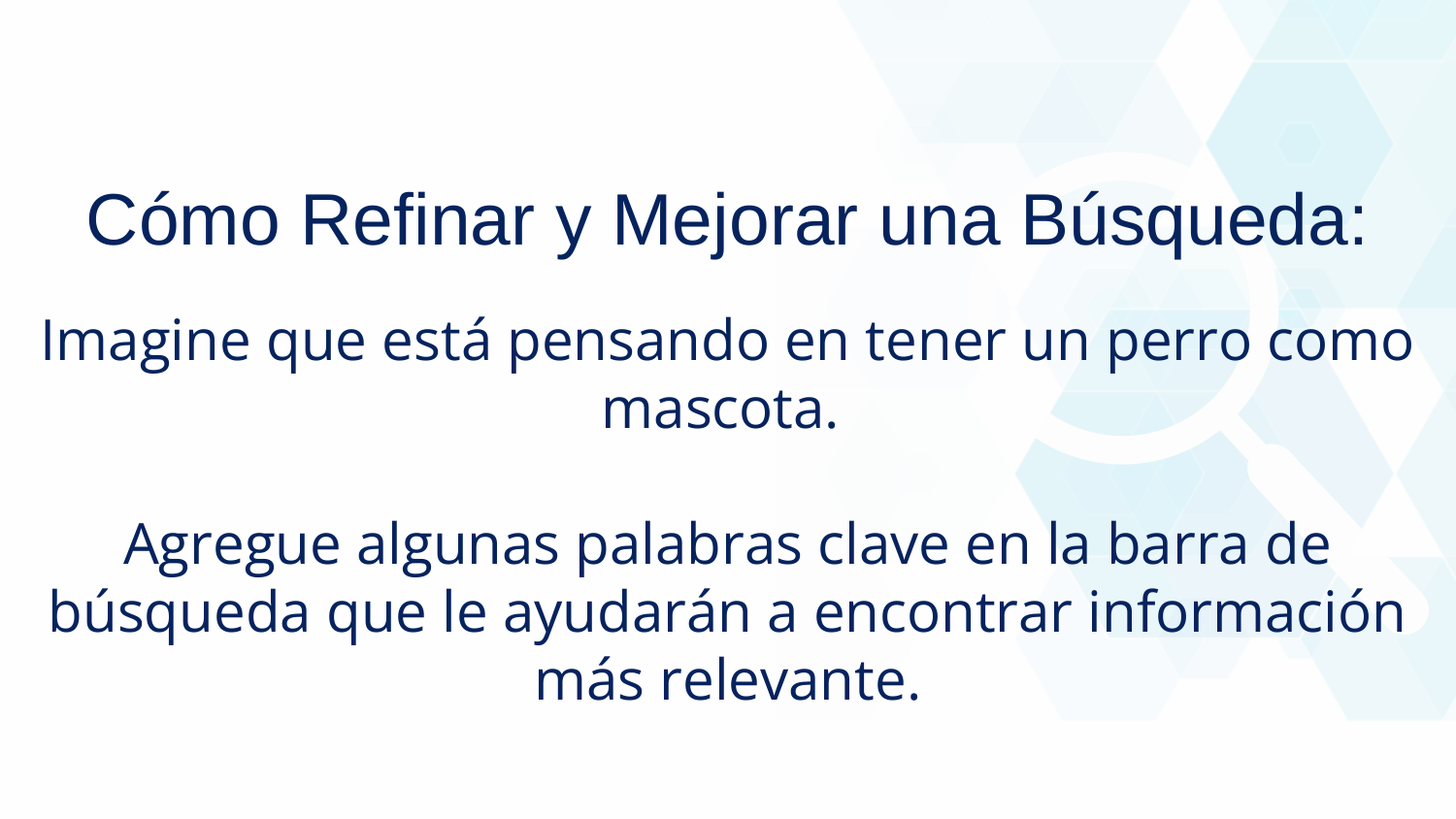

Cómo Refinar y Mejorar una Búsqueda:
Imagine que está pensando en tener un perro como mascota.

Agregue algunas palabras clave en la barra de búsqueda que le ayudarán a encontrar información más relevante.